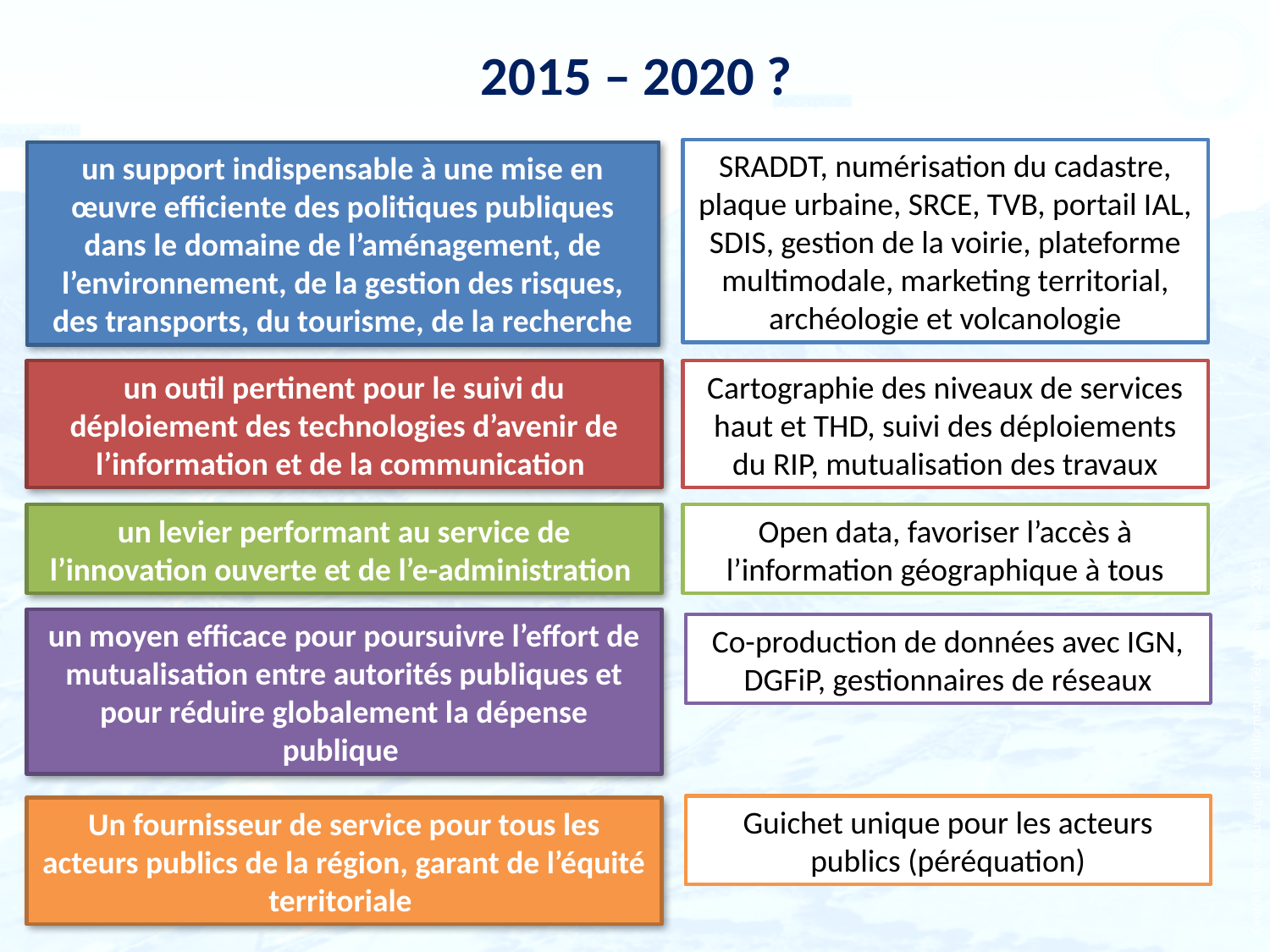

2015 – 2020 ?

SRADDT, numérisation du cadastre, plaque urbaine, SRCE, TVB, portail IAL, SDIS, gestion de la voirie, plateforme multimodale, marketing territorial, archéologie et volcanologie
un support indispensable à une mise en œuvre efficiente des politiques publiques dans le domaine de l’aménagement, de l’environnement, de la gestion des risques, des transports, du tourisme, de la recherche
un outil pertinent pour le suivi du déploiement des technologies d’avenir de l’information et de la communication
Cartographie des niveaux de services haut et THD, suivi des déploiements du RIP, mutualisation des travaux
un levier performant au service de l’innovation ouverte et de l’e-administration
Open data, favoriser l’accès à l’information géographique à tous
un moyen efficace pour poursuivre l’effort de mutualisation entre autorités publiques et pour réduire globalement la dépense publique
Co-production de données avec IGN, DGFiP, gestionnaires de réseaux
Guichet unique pour les acteurs publics (péréquation)
Un fournisseur de service pour tous les acteurs publics de la région, garant de l’équité territoriale